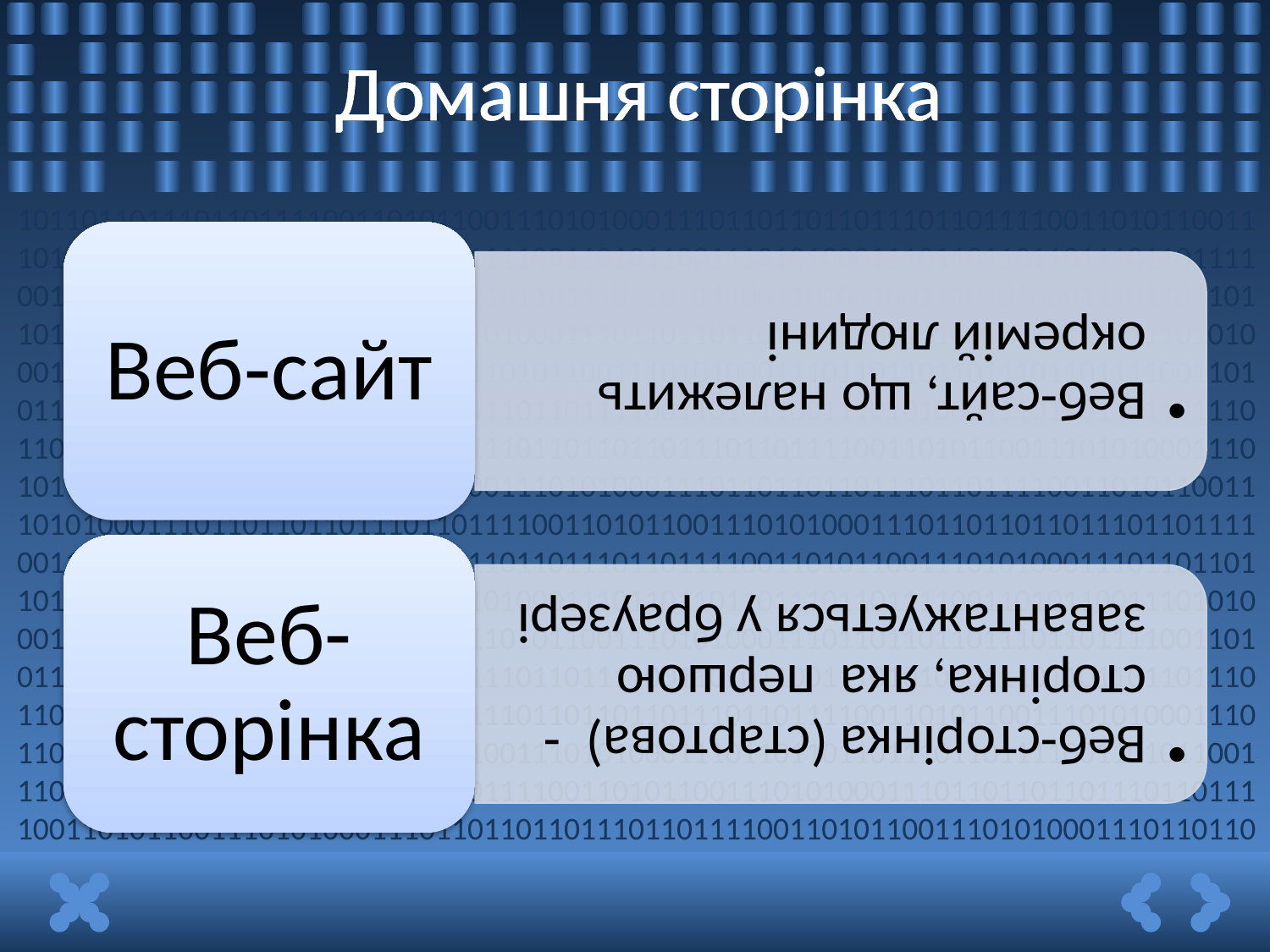

# Домашня сторінка
Веб-сайт, що належить окремій людині
Веб-сайт
Веб-сторінка (стартова)  - сторінка, яка  першою завантажується у браузері
Веб-сторінка